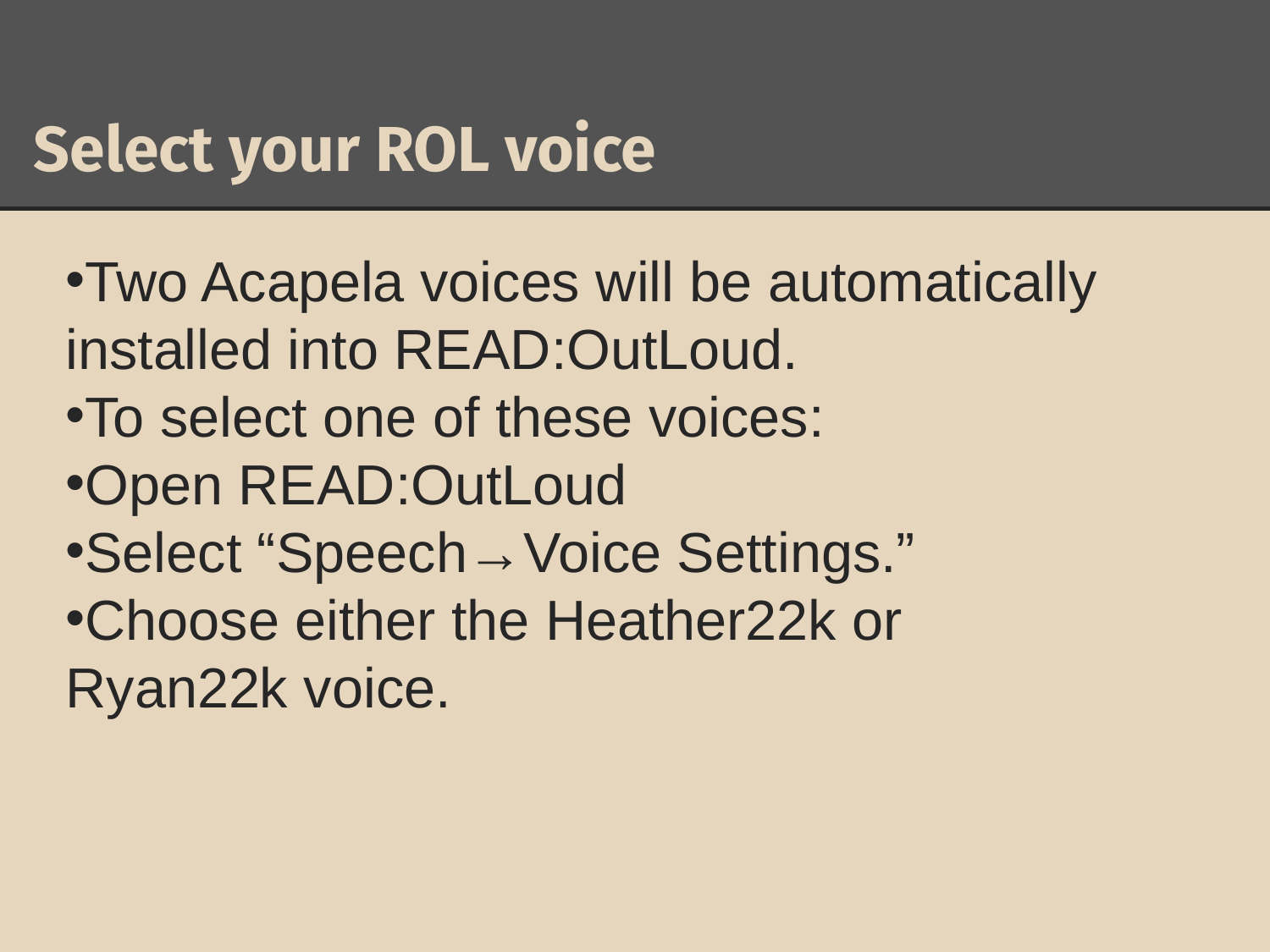

# Select your ROL voice
Two Acapela voices will be automatically installed into READ:OutLoud.
To select one of these voices:
Open READ:OutLoud
Select “Speech→Voice Settings.”
Choose either the Heather22k or Ryan22k voice.